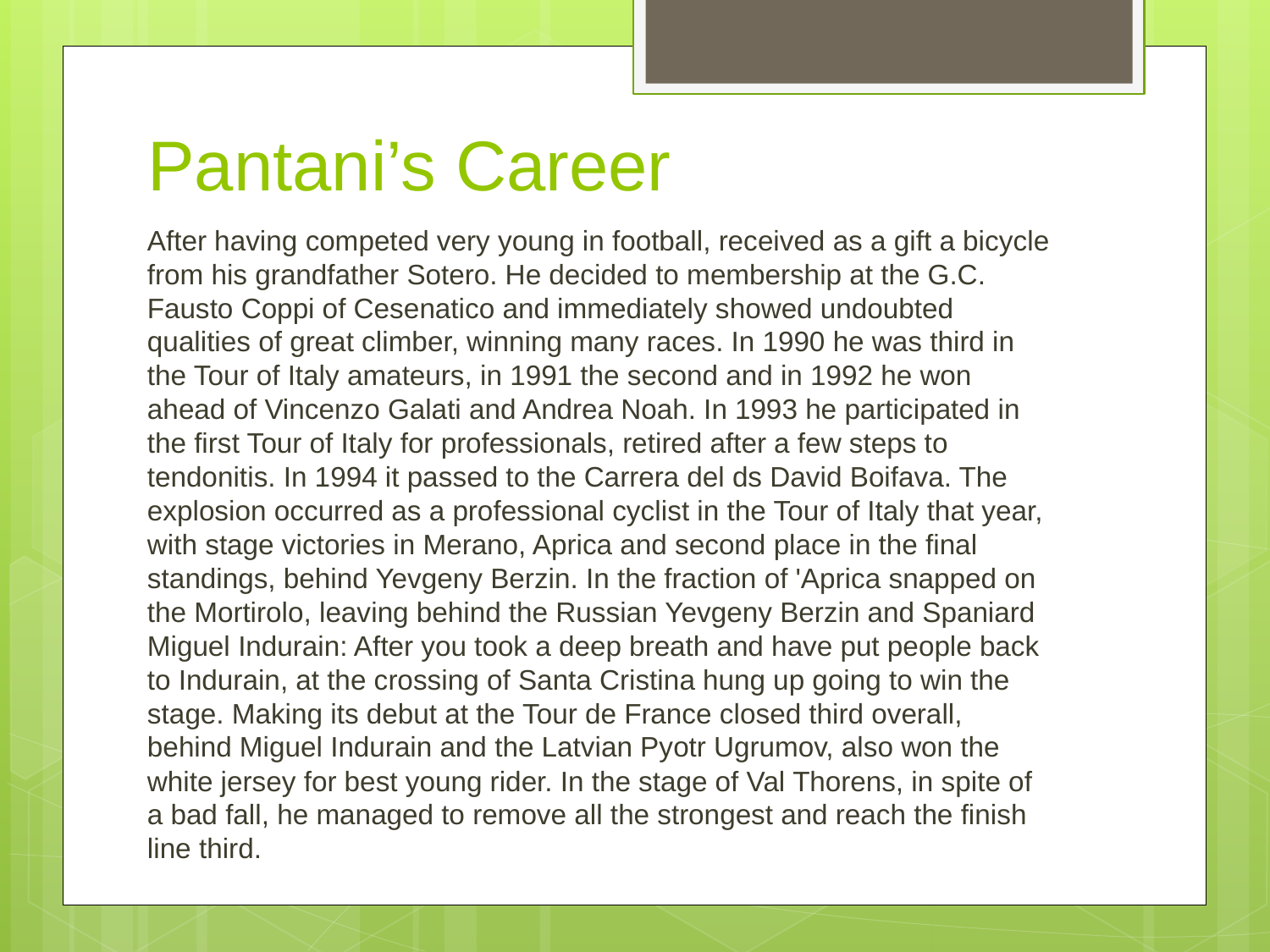

# Pantani’s Career
After having competed very young in football, received as a gift a bicycle from his grandfather Sotero. He decided to membership at the G.C. Fausto Coppi of Cesenatico and immediately showed undoubted qualities of great climber, winning many races. In 1990 he was third in the Tour of Italy amateurs, in 1991 the second and in 1992 he won ahead of Vincenzo Galati and Andrea Noah. In 1993 he participated in the first Tour of Italy for professionals, retired after a few steps to tendonitis. In 1994 it passed to the Carrera del ds David Boifava. The explosion occurred as a professional cyclist in the Tour of Italy that year, with stage victories in Merano, Aprica and second place in the final standings, behind Yevgeny Berzin. In the fraction of 'Aprica snapped on the Mortirolo, leaving behind the Russian Yevgeny Berzin and Spaniard Miguel Indurain: After you took a deep breath and have put people back to Indurain, at the crossing of Santa Cristina hung up going to win the stage. Making its debut at the Tour de France closed third overall, behind Miguel Indurain and the Latvian Pyotr Ugrumov, also won the white jersey for best young rider. In the stage of Val Thorens, in spite of a bad fall, he managed to remove all the strongest and reach the finish line third.